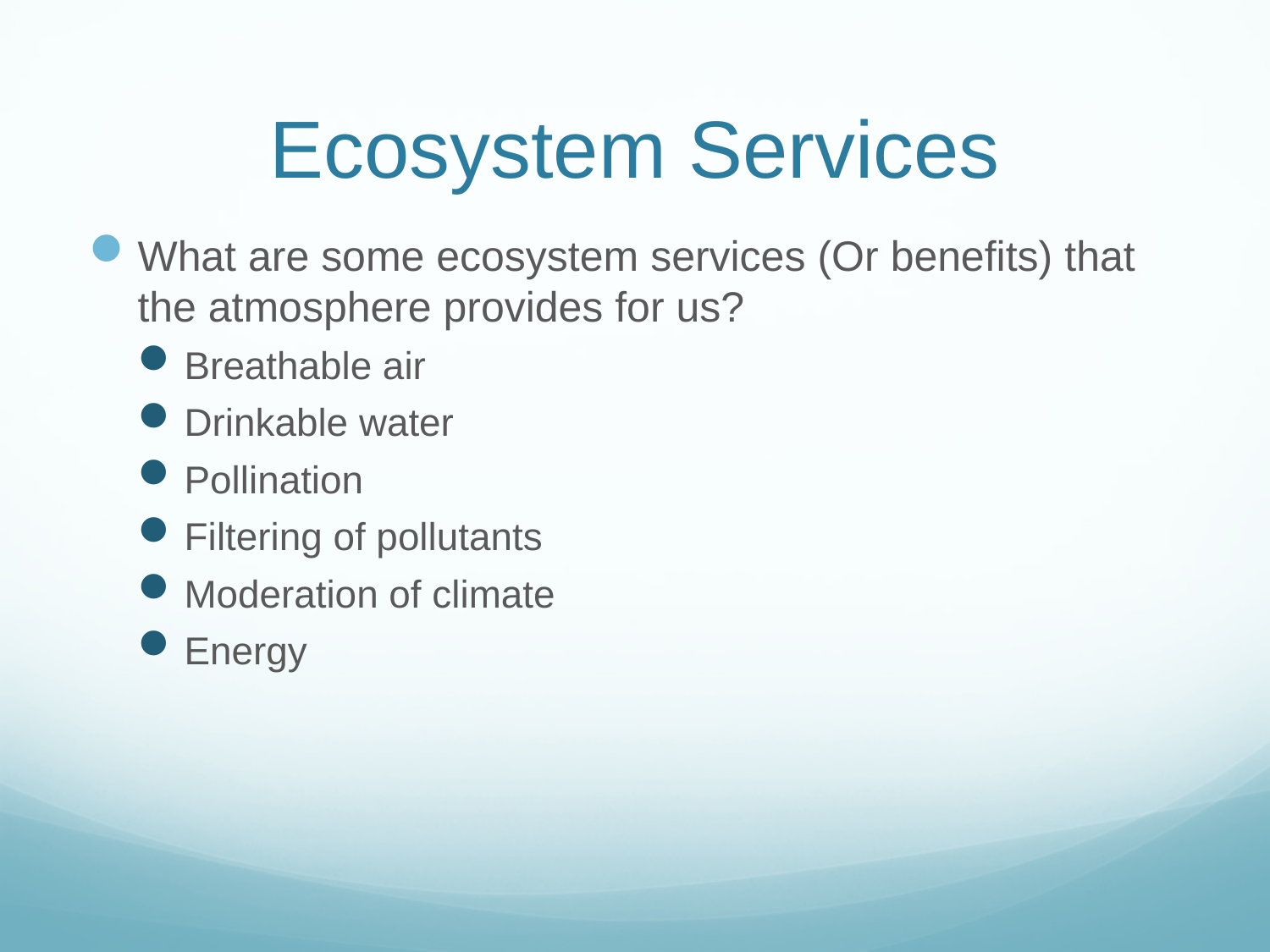

# Ecosystem Services
What are some ecosystem services (Or benefits) that the atmosphere provides for us?
Breathable air
Drinkable water
Pollination
Filtering of pollutants
Moderation of climate
Energy